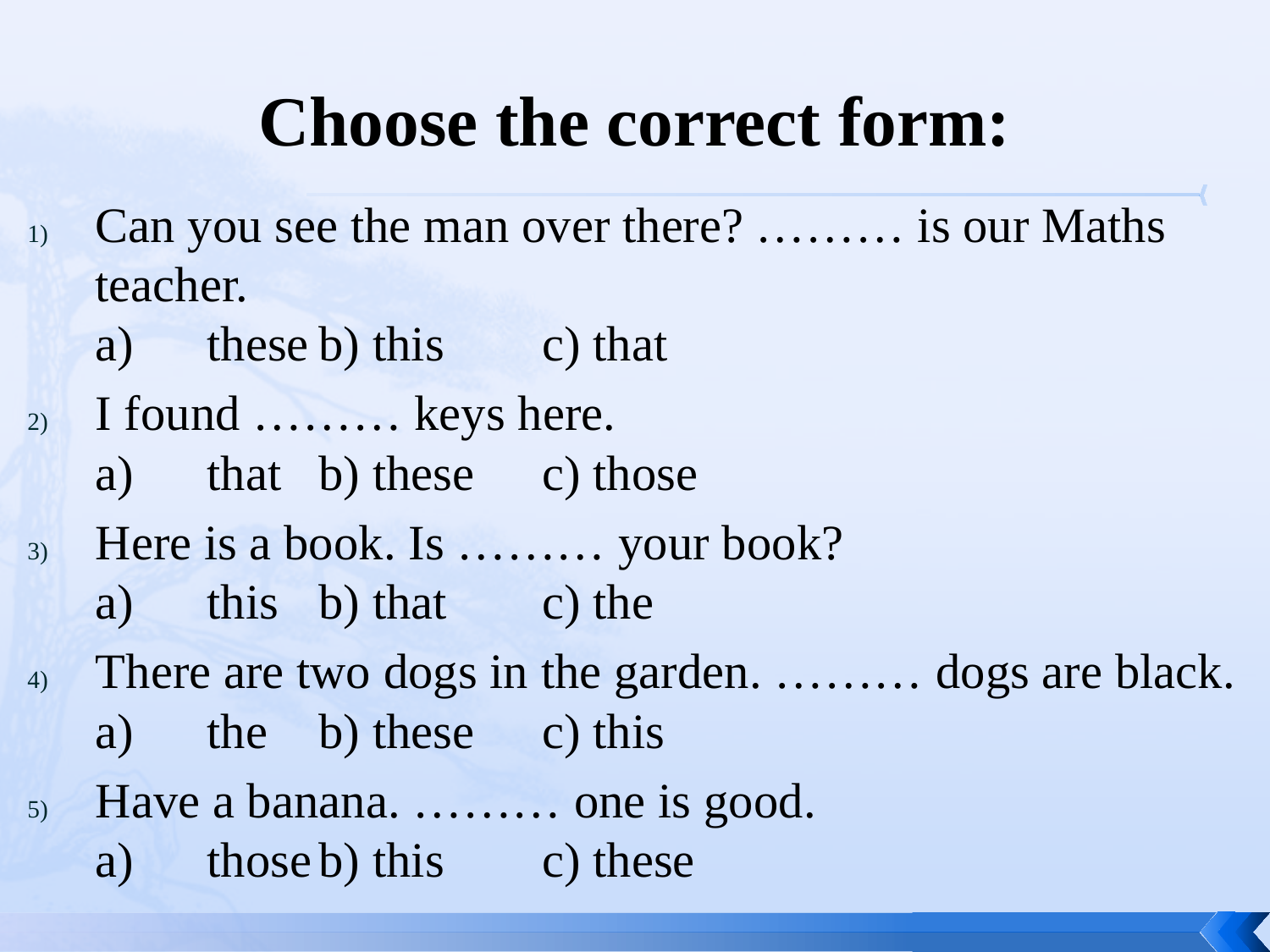

# Choose the correct form:
Can you see the man over there? ……… is our Maths teacher.
a) 	these		b) this		c) that
I found ……… keys here.
a) 	that		b) these		c) those
Here is a book. Is ……… your book?
a) 	this		b) that		c) the
There are two dogs in the garden. ……… dogs are black.
a) 	the		b) these		c) this
Have a banana. ……… one is good.
a) 	those		b) this		c) these